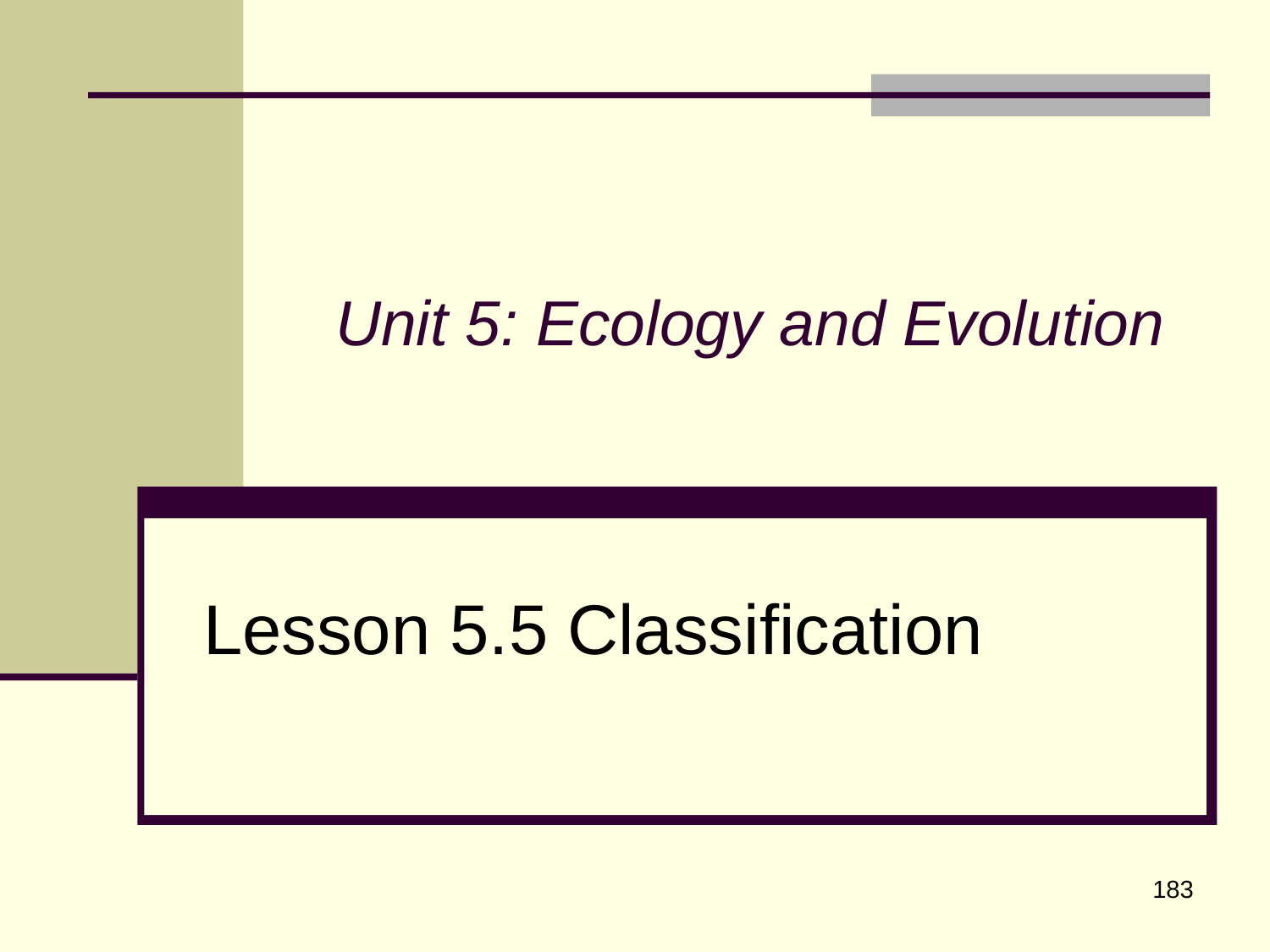

# Unit 5: Ecology and Evolution
Lesson 5.5 Classification

183